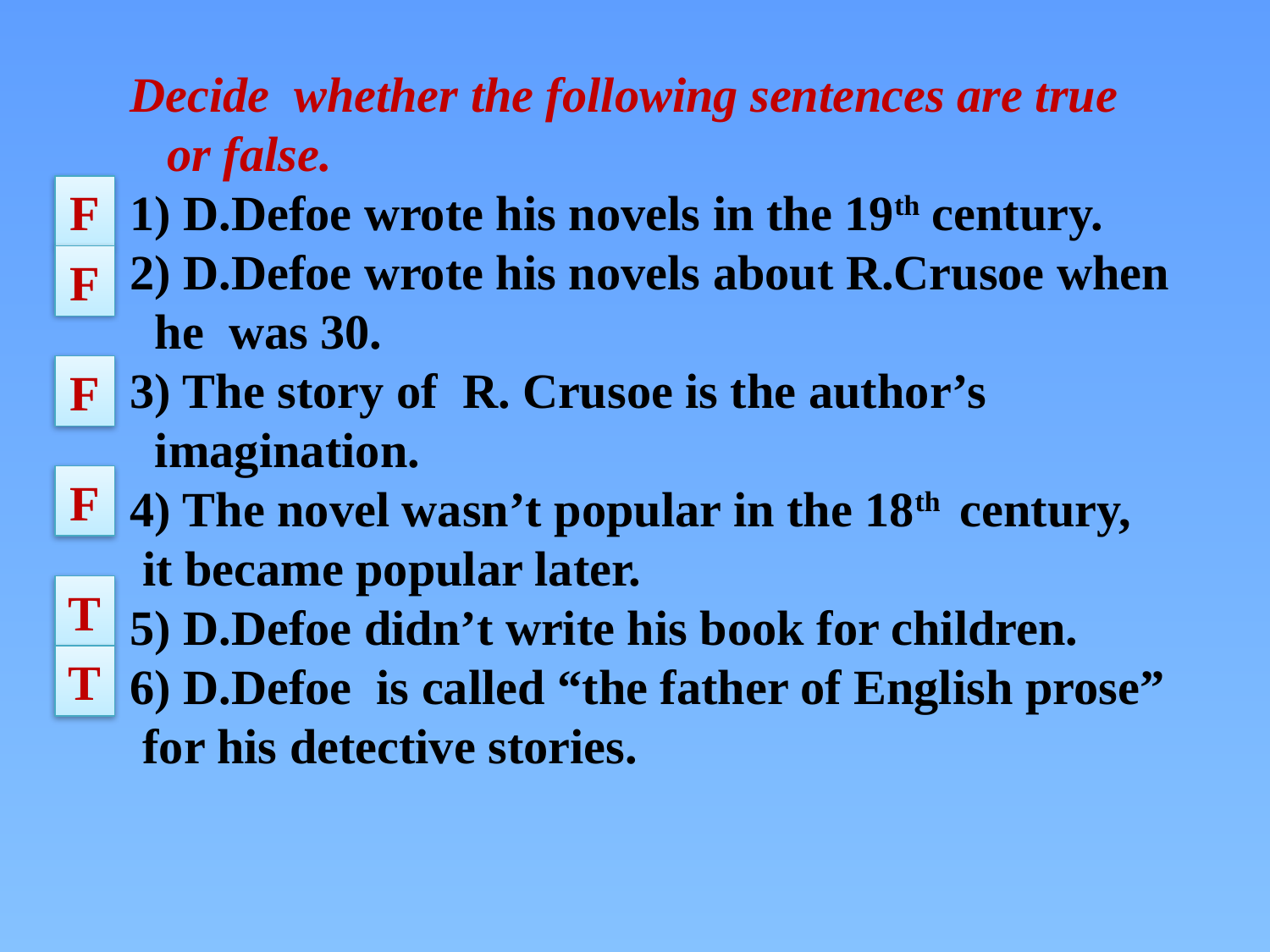

Decide  whether the following sentences are true
   or false.
1) D.Defoe wrote his novels in the 19th century.
2) D.Defoe wrote his novels about R.Crusoe when
  he  was 30.
3) The story of  R. Crusoe is the author’s
  imagination.
4) The novel wasn’t popular in the 18th  century,
 it became popular later.
5) D.Defoe didn’t write his book for children.
6) D.Defoe  is called “the father of English prose”
 for his detective stories.
F
F
F
F
T
T